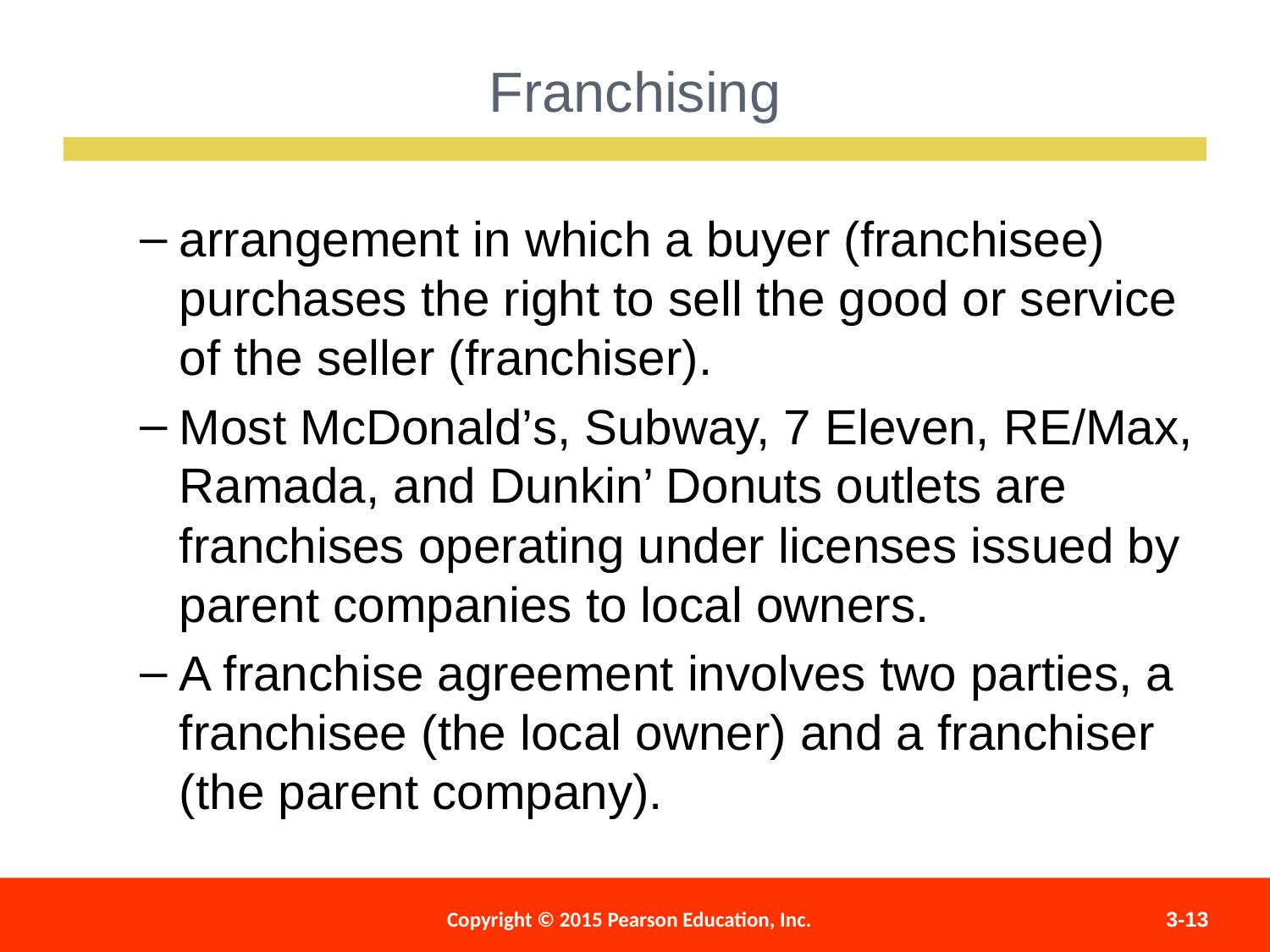

Franchising
arrangement in which a buyer (franchisee) purchases the right to sell the good or service of the seller (franchiser).
Most McDonald’s, Subway, 7 Eleven, RE/Max, Ramada, and Dunkin’ Donuts outlets are franchises operating under licenses issued by parent companies to local owners.
A franchise agreement involves two parties, a franchisee (the local owner) and a franchiser (the parent company).